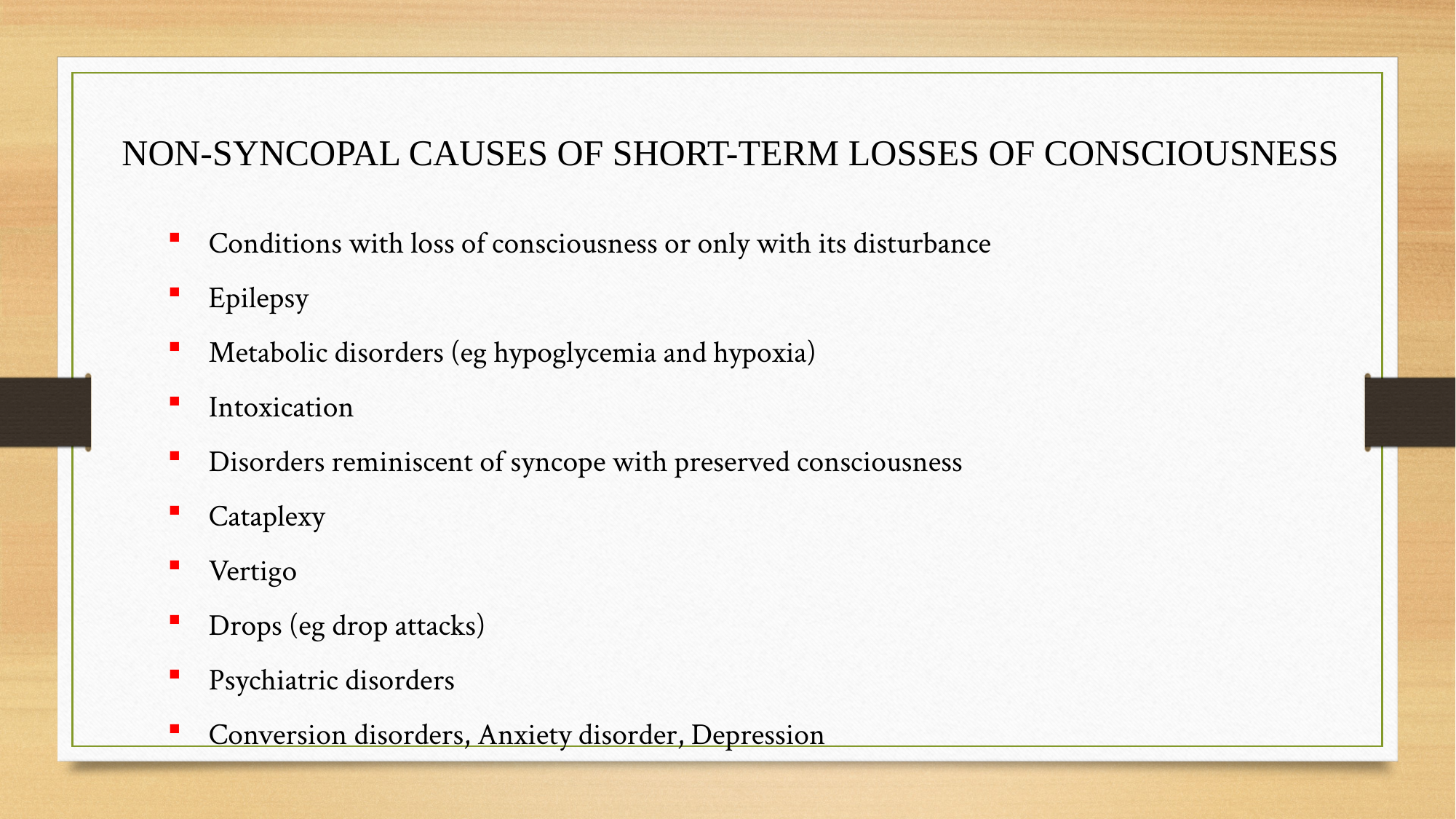

NON-SYNCOPAL CAUSES OF SHORT-TERM LOSSES OF CONSCIOUSNESS

Conditions with loss of consciousness or only with its disturbance
Epilepsy
Metabolic disorders (eg hypoglycemia and hypoxia)
Intoxication
Disorders reminiscent of syncope with preserved consciousness
Cataplexy
Vertigo
Drops (eg drop attacks)
Psychiatric disorders
Conversion disorders, Anxiety disorder, Depression